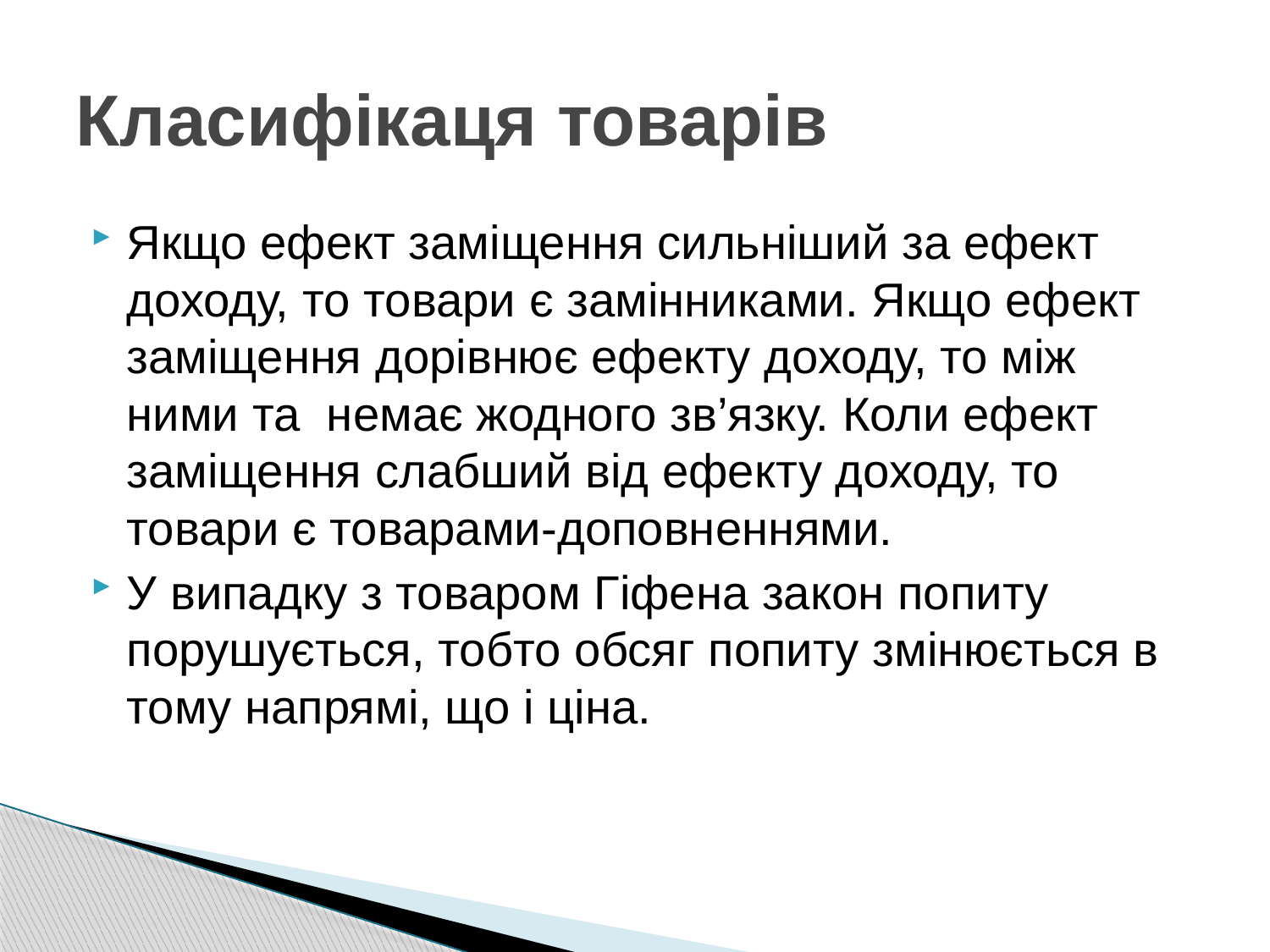

# Класифікаця товарів
Якщо ефект заміщення сильніший за ефект доходу, то товари є замінниками. Якщо ефект заміщення дорівнює ефекту доходу, то між  ними та  немає жодного зв’язку. Коли ефект заміщення слабший від ефекту доходу, то товари є товарами-доповненнями.
У випадку з товаром Гіфена закон попиту порушується, тобто обсяг попиту змінюється в тому напрямі, що і ціна.